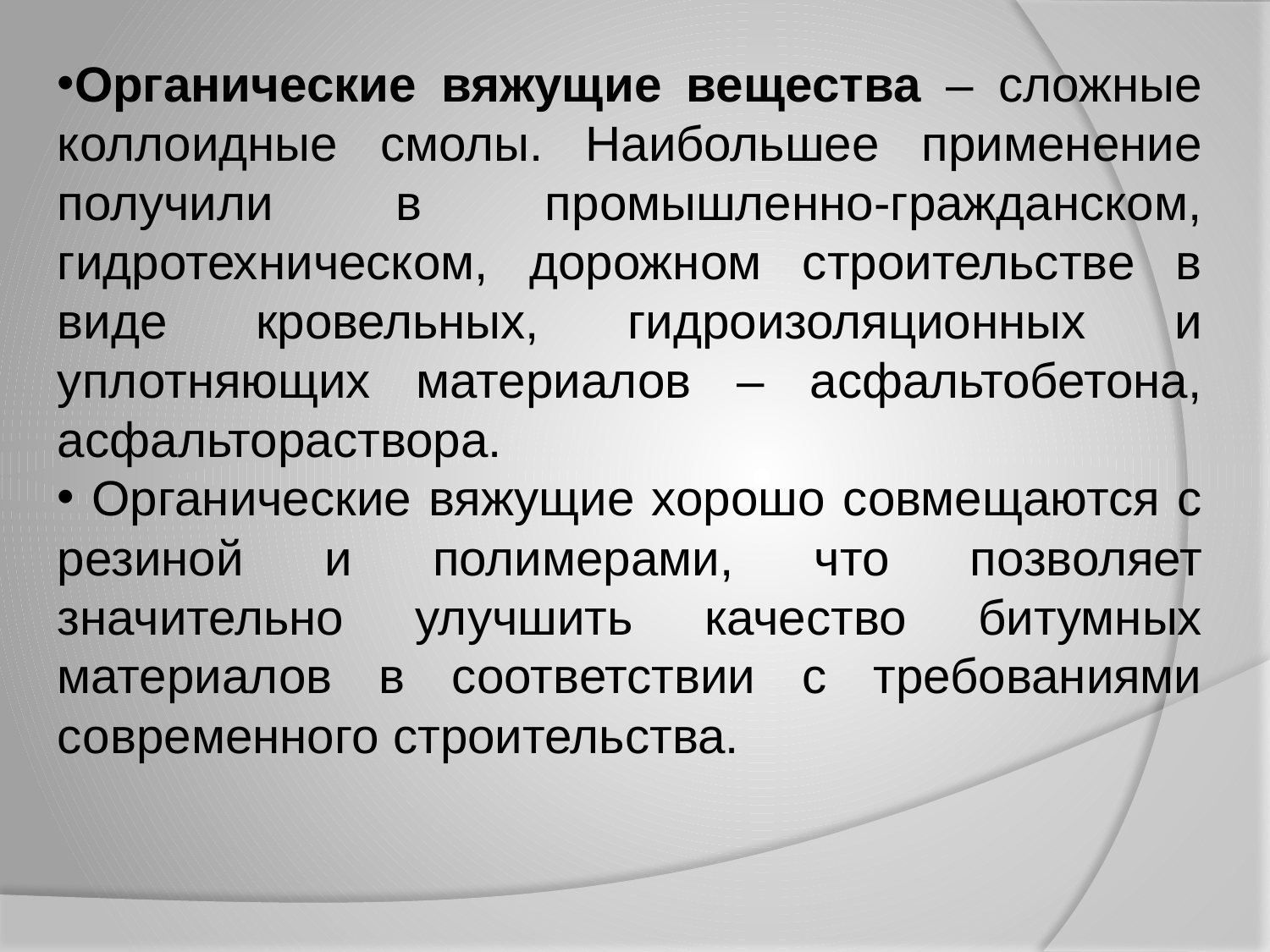

Органические вяжущие вещества – сложные коллоидные смолы. Наибольшее применение получили в промышленно-гражданском, гидротехническом, дорожном строительстве в виде кровельных, гидроизоляционных и уплотняющих материалов – асфальтобетона, асфальтораствора.
 Органические вяжущие хорошо совмещаются с резиной и полимерами, что позволяет значительно улучшить качество битумных материалов в соответствии с требованиями современного строительства.